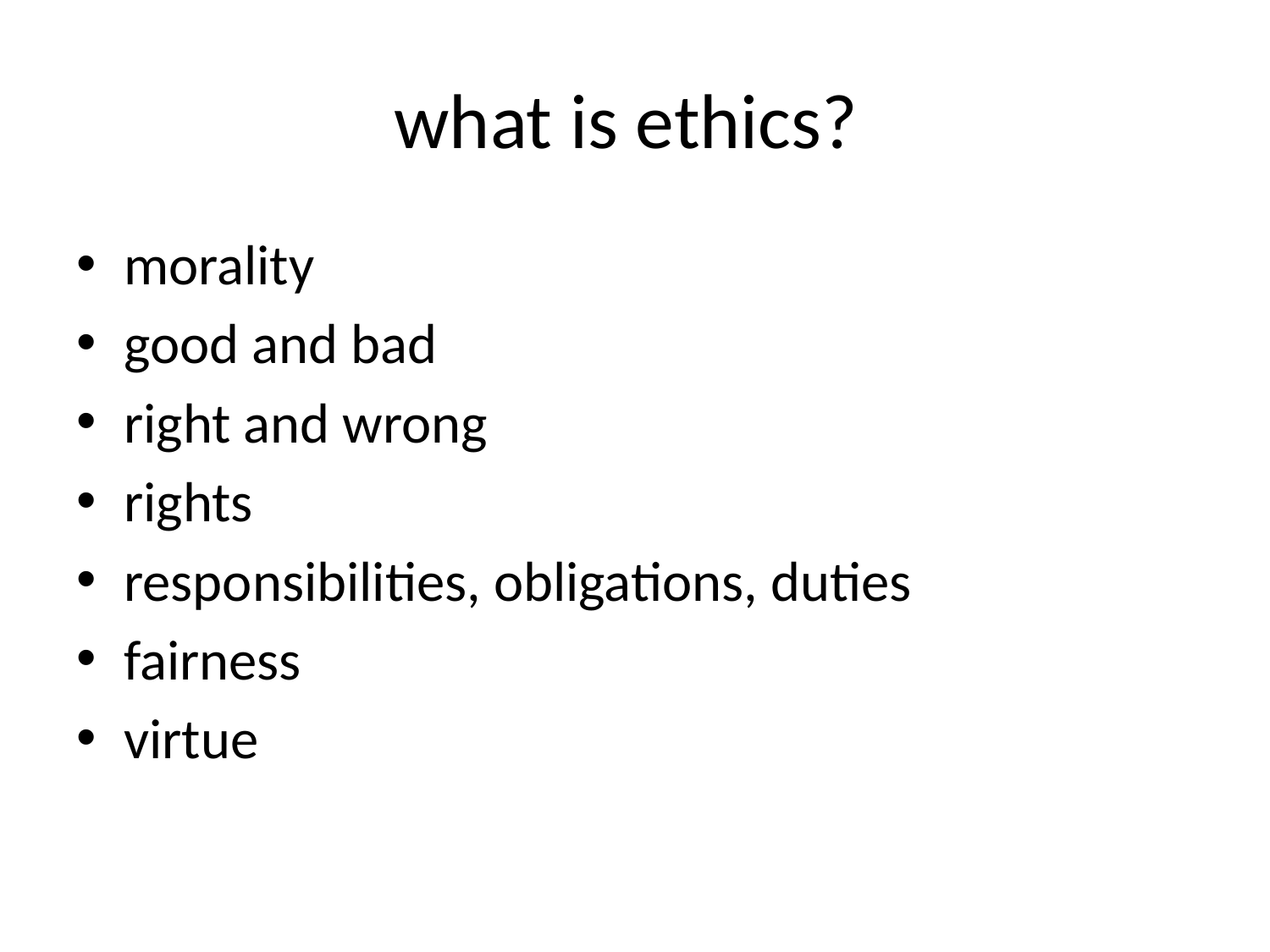

# what is ethics?
morality
good and bad
right and wrong
rights
responsibilities, obligations, duties
fairness
virtue